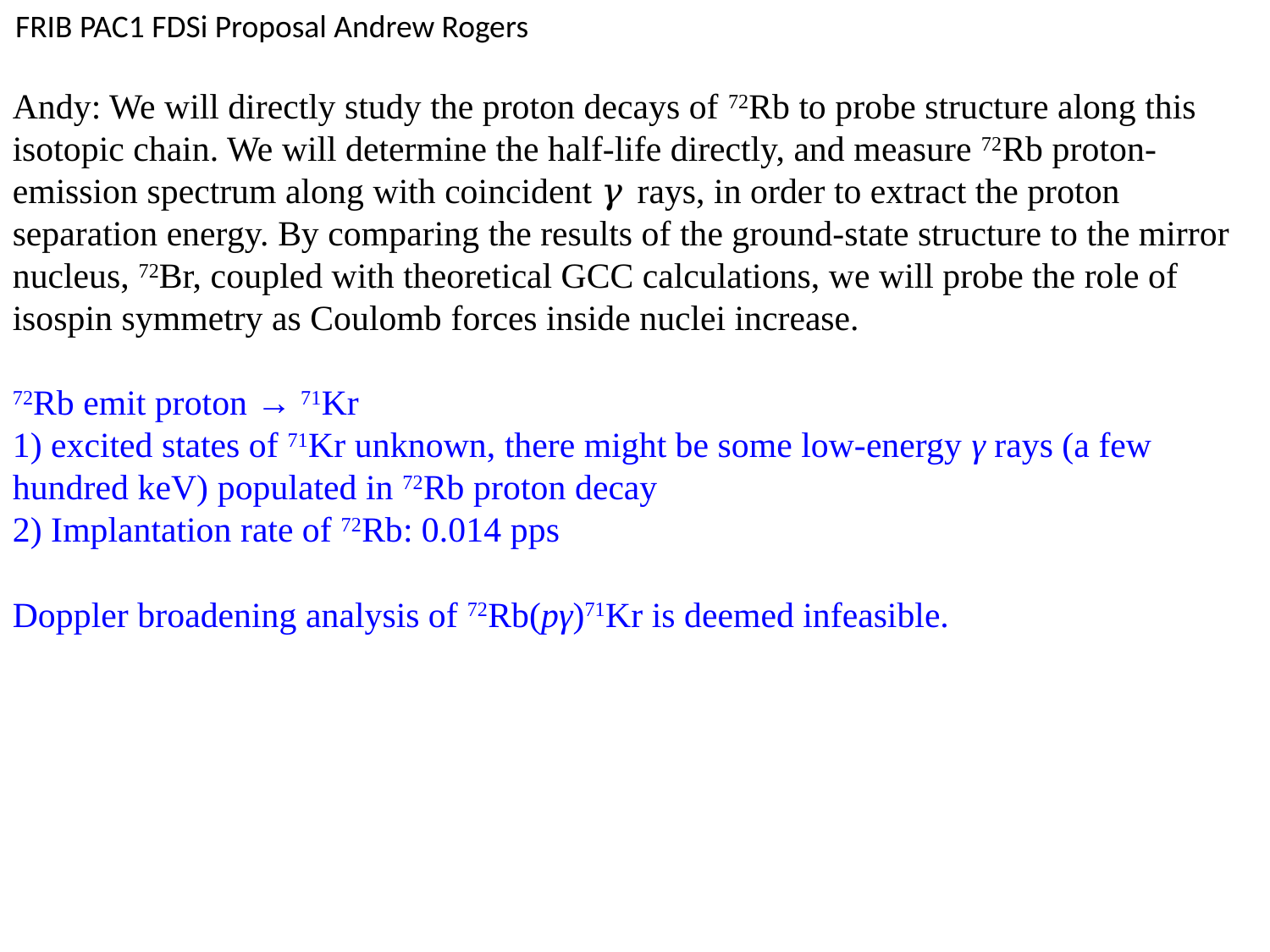

FRIB PAC1 FDSi Proposal Andrew Rogers
Andy: We will directly study the proton decays of 72Rb to probe structure along this isotopic chain. We will determine the half-life directly, and measure 72Rb proton-emission spectrum along with coincident 𝛾 rays, in order to extract the proton separation energy. By comparing the results of the ground-state structure to the mirror nucleus, 72Br, coupled with theoretical GCC calculations, we will probe the role of isospin symmetry as Coulomb forces inside nuclei increase.

72Rb emit proton → 71Kr
1) excited states of 71Kr unknown, there might be some low-energy γ rays (a few hundred keV) populated in 72Rb proton decay
2) Implantation rate of 72Rb: 0.014 pps

Doppler broadening analysis of 72Rb(pγ)71Kr is deemed infeasible.